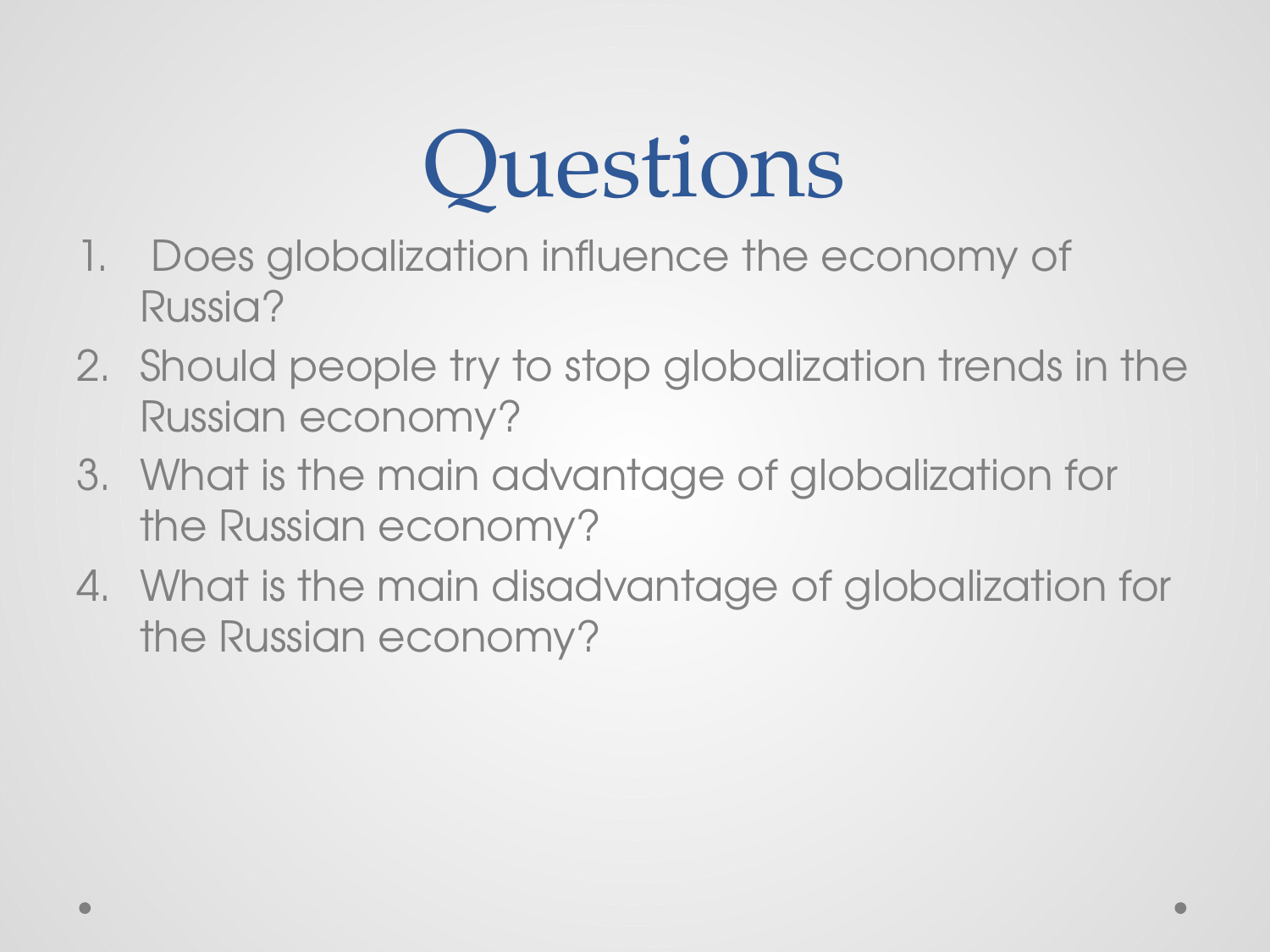

# Questions
 Does globalization influence the economy of Russia?
Should people try to stop globalization trends in the Russian economy?
What is the main advantage of globalization for the Russian economy?
What is the main disadvantage of globalization for the Russian economy?